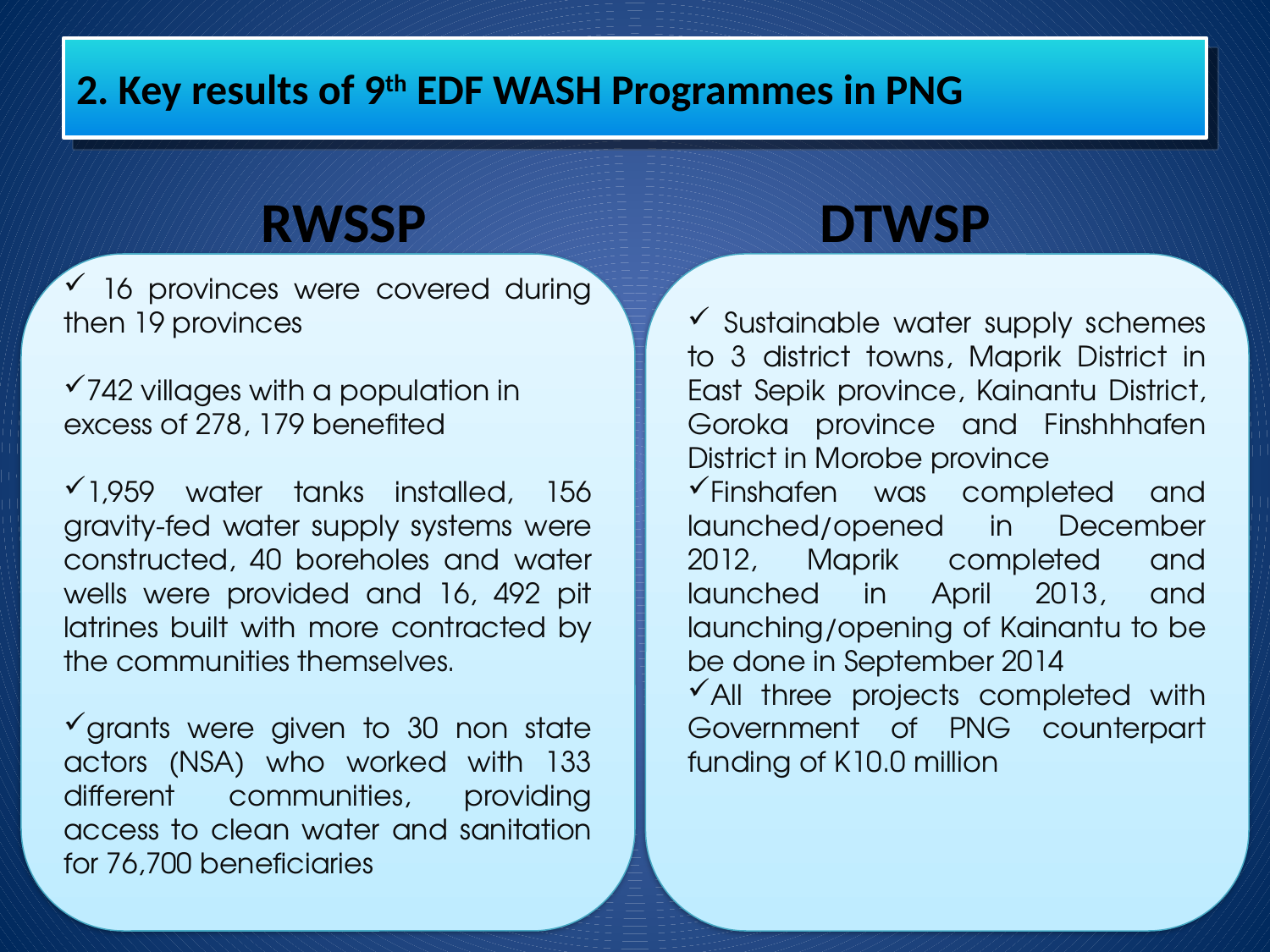

# 2. Key results of 9th EDF WASH Programmes in PNG
RWSSP
DTWSP
 16 provinces were covered during then 19 provinces

742 villages with a population in
excess of 278, 179 benefited

1,959 water tanks installed, 156 gravity-fed water supply systems were constructed, 40 boreholes and water wells were provided and 16, 492 pit latrines built with more contracted by the communities themselves.

grants were given to 30 non state actors (NSA) who worked with 133 different communities, providing access to clean water and sanitation for 76,700 beneficiaries

 Sustainable water supply schemes to 3 district towns, Maprik District in East Sepik province, Kainantu District, Goroka province and Finshhhafen District in Morobe province
Finshafen was completed and launched/opened in December 2012, Maprik completed and launched in April 2013, and launching/opening of Kainantu to be be done in September 2014
All three projects completed with Government of PNG counterpart funding of K10.0 million